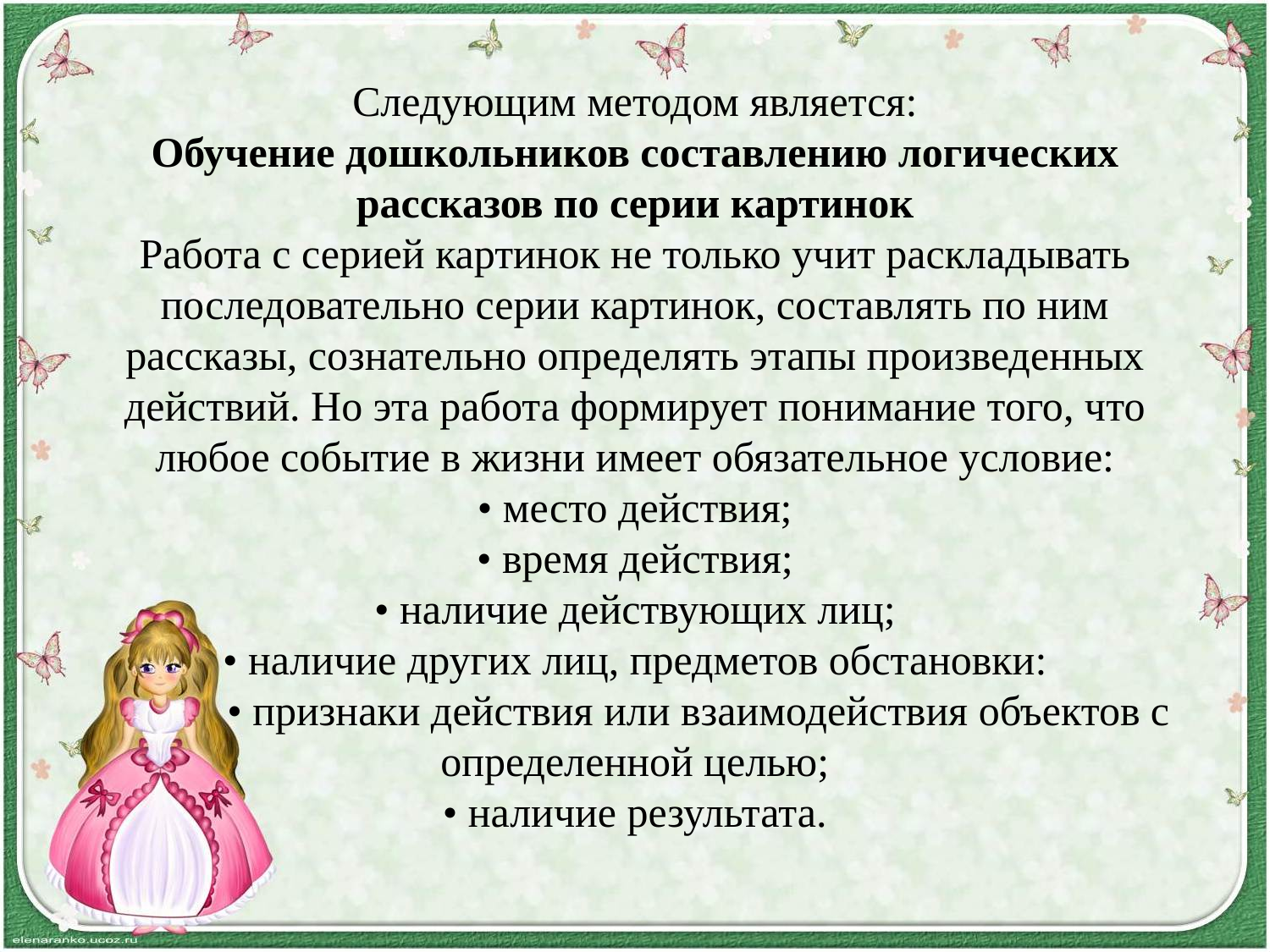

# Следующим методом является: Обучение дошкольников составлению логических рассказов по серии картинок Работа с серией картинок не только учит раскладывать последовательно серии картинок, составлять по ним рассказы, сознательно определять этапы произведенных действий. Но эта работа формирует понимание того, что любое событие в жизни имеет обязательное условие: • место действия; • время действия; • наличие действующих лиц; • наличие других лиц, предметов обстановки: • признаки действия или взаимодействия объектов с определенной целью; • наличие результата.